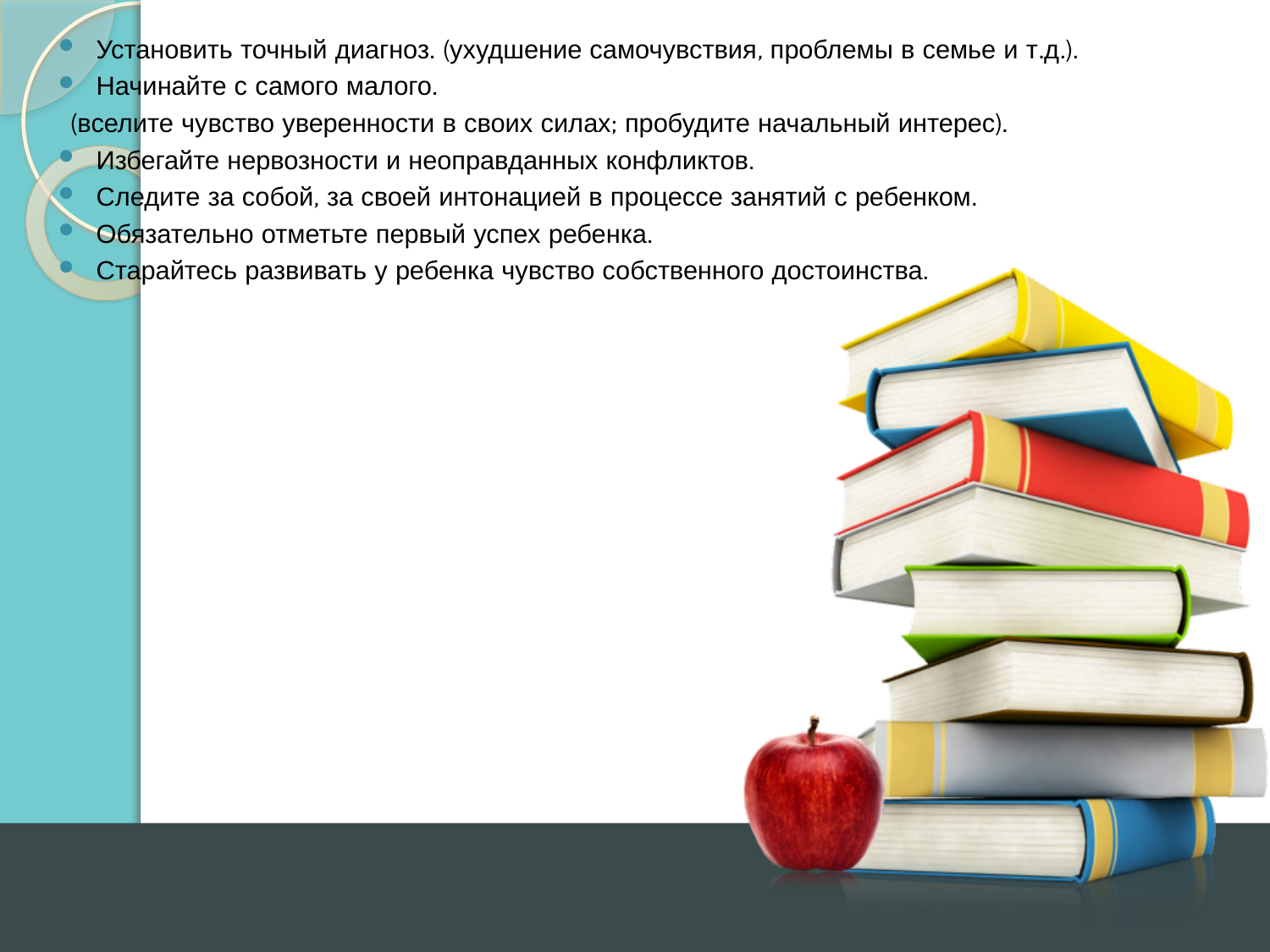

Установить точный диагноз. (ухудшение самочувствия, проблемы в семье и т.д.).
Начинайте с самого малого.
   (вселите чувство уверенности в своих силах; пробудите начальный интерес).
Избегайте нервозности и неоправданных конфликтов.
Следите за собой, за своей интонацией в процессе занятий с ребенком.
Обязательно отметьте первый успех ребенка.
Старайтесь развивать у ребенка чувство собственного достоинства.